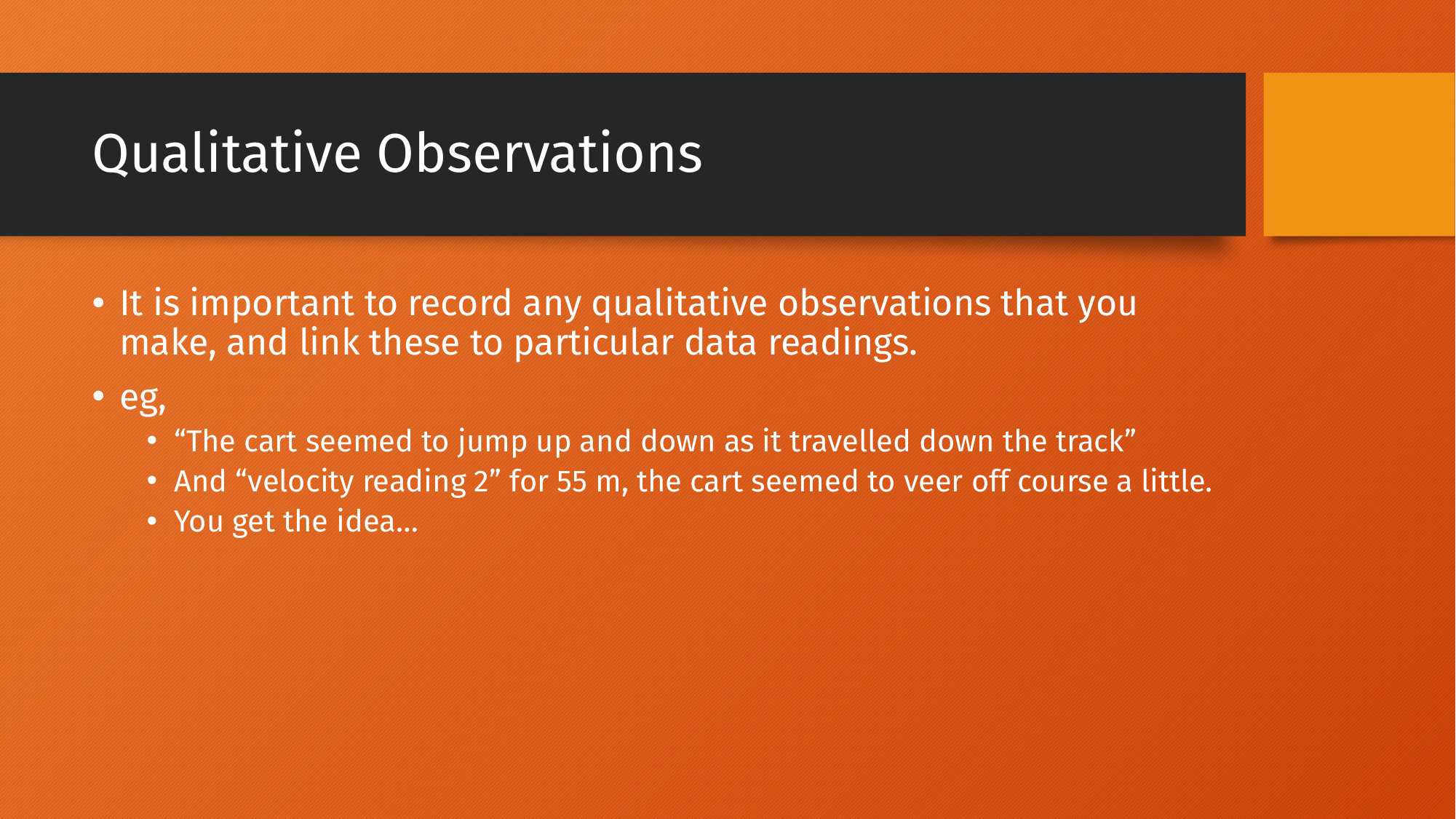

# Qualitative Observations
It is important to record any qualitative observations that you make, and link these to particular data readings.
eg,
“The cart seemed to jump up and down as it travelled down the track”
And “velocity reading 2” for 55 m, the cart seemed to veer off course a little.
You get the idea…